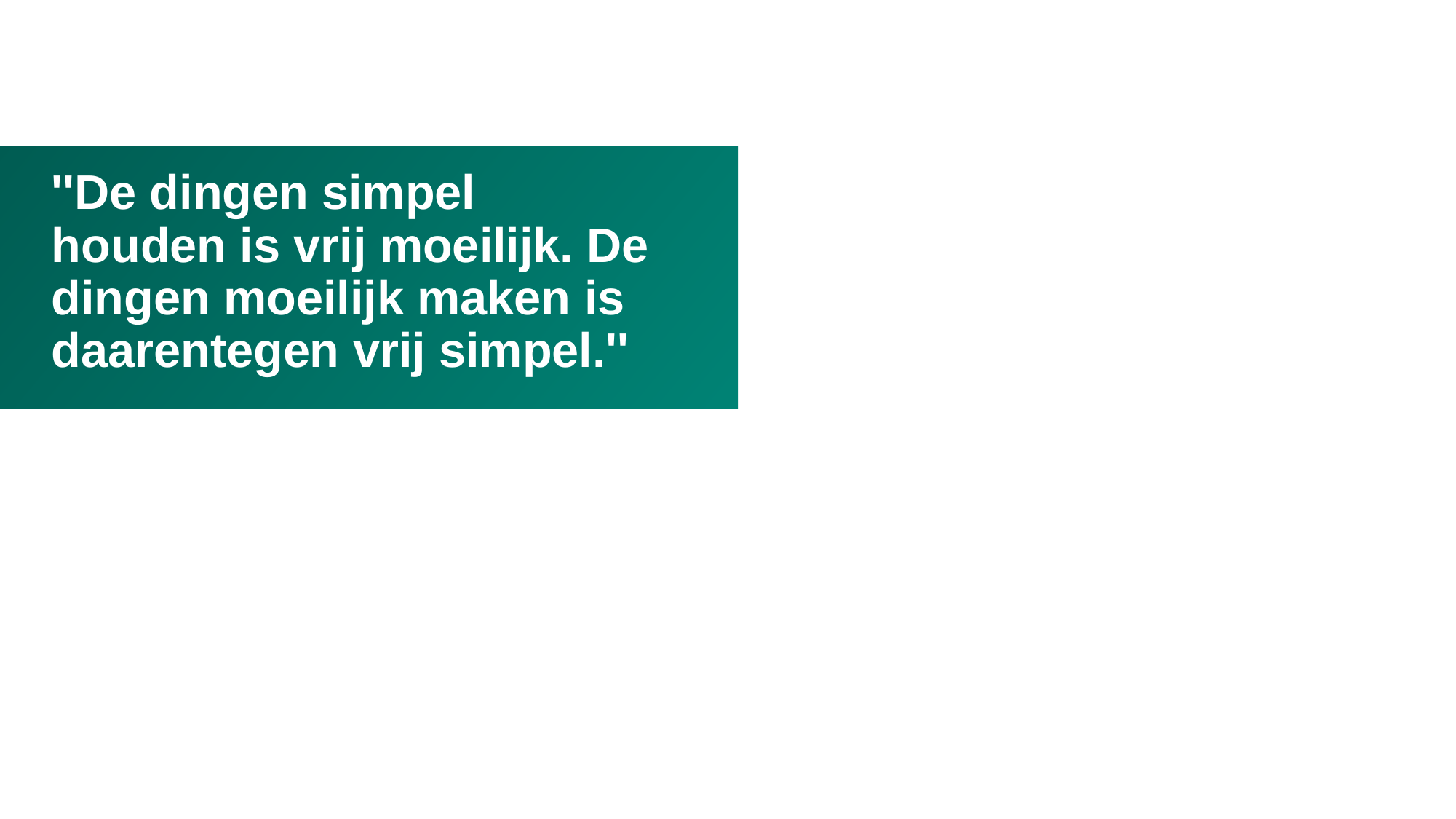

# ''De dingen simpel houden is vrij moeilijk. De dingen moeilijk maken is daarentegen vrij simpel.''